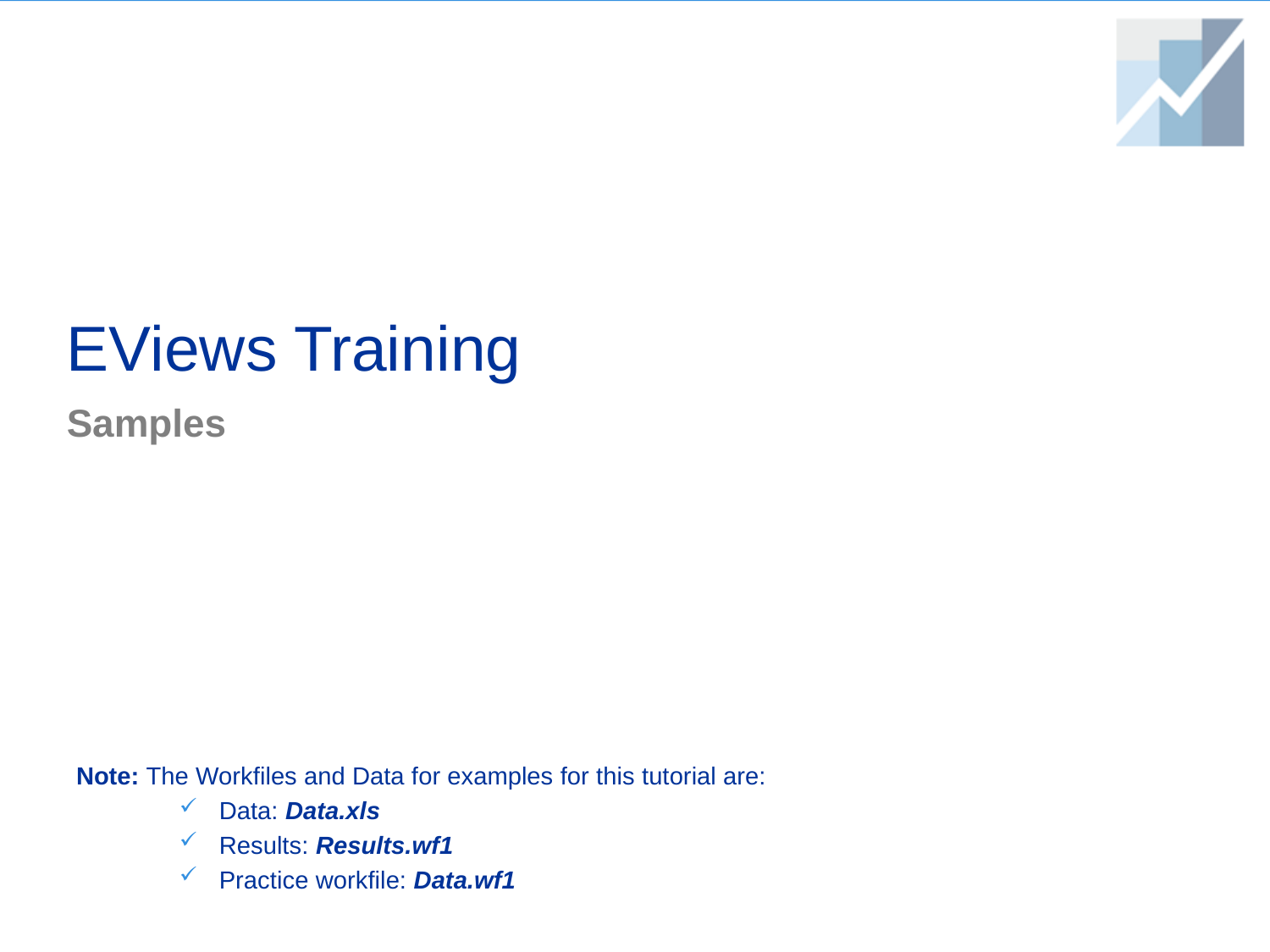

# EViews Training
Samples

Note: The Workfiles and Data for examples for this tutorial are:
Data: Data.xls
Results: Results.wf1
Practice workfile: Data.wf1